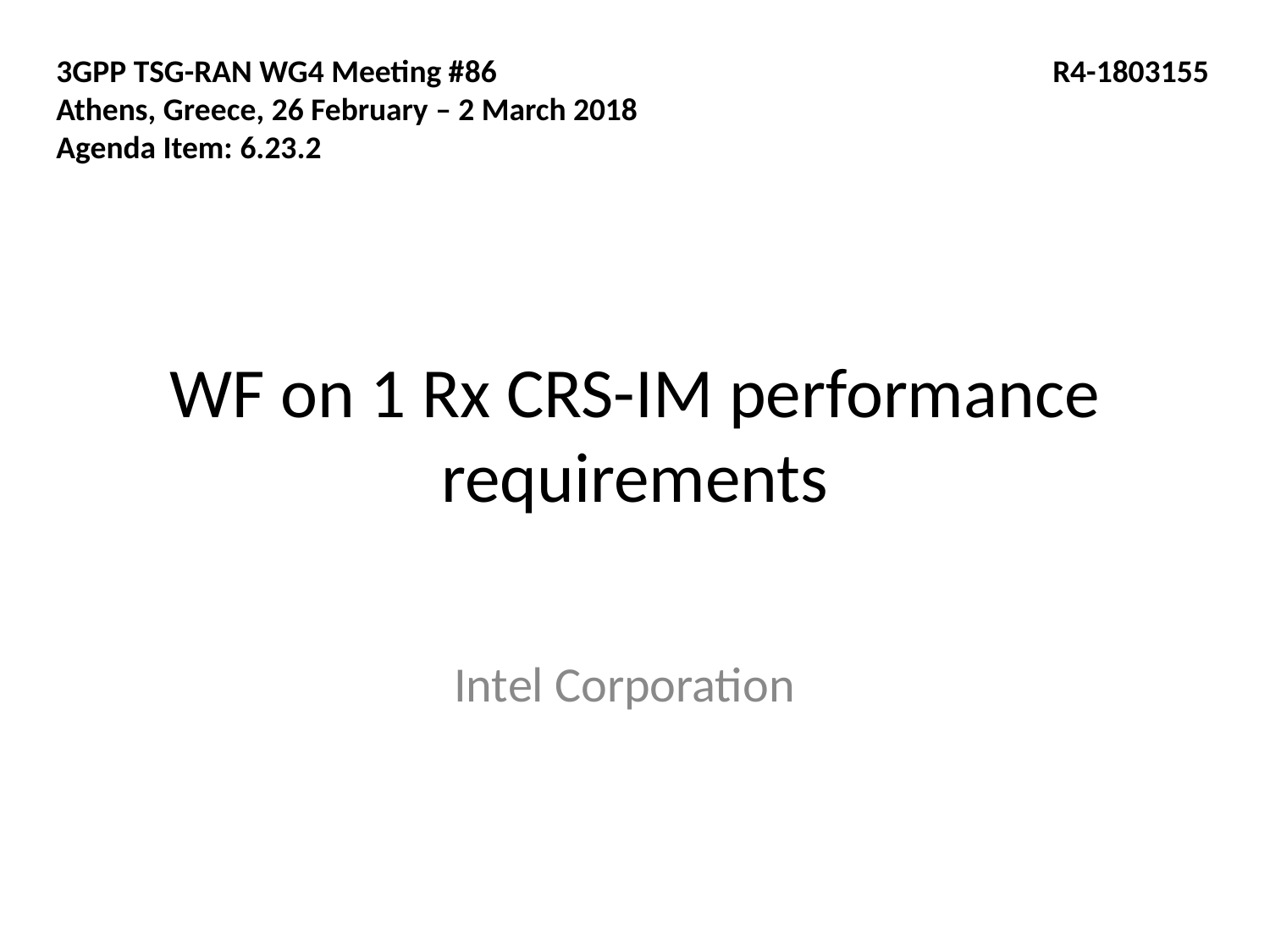

3GPP TSG-RAN WG4 Meeting #86
Athens, Greece, 26 February – 2 March 2018
Agenda Item: 6.23.2
R4-1803155
# WF on 1 Rx CRS-IM performance requirements
Intel Corporation